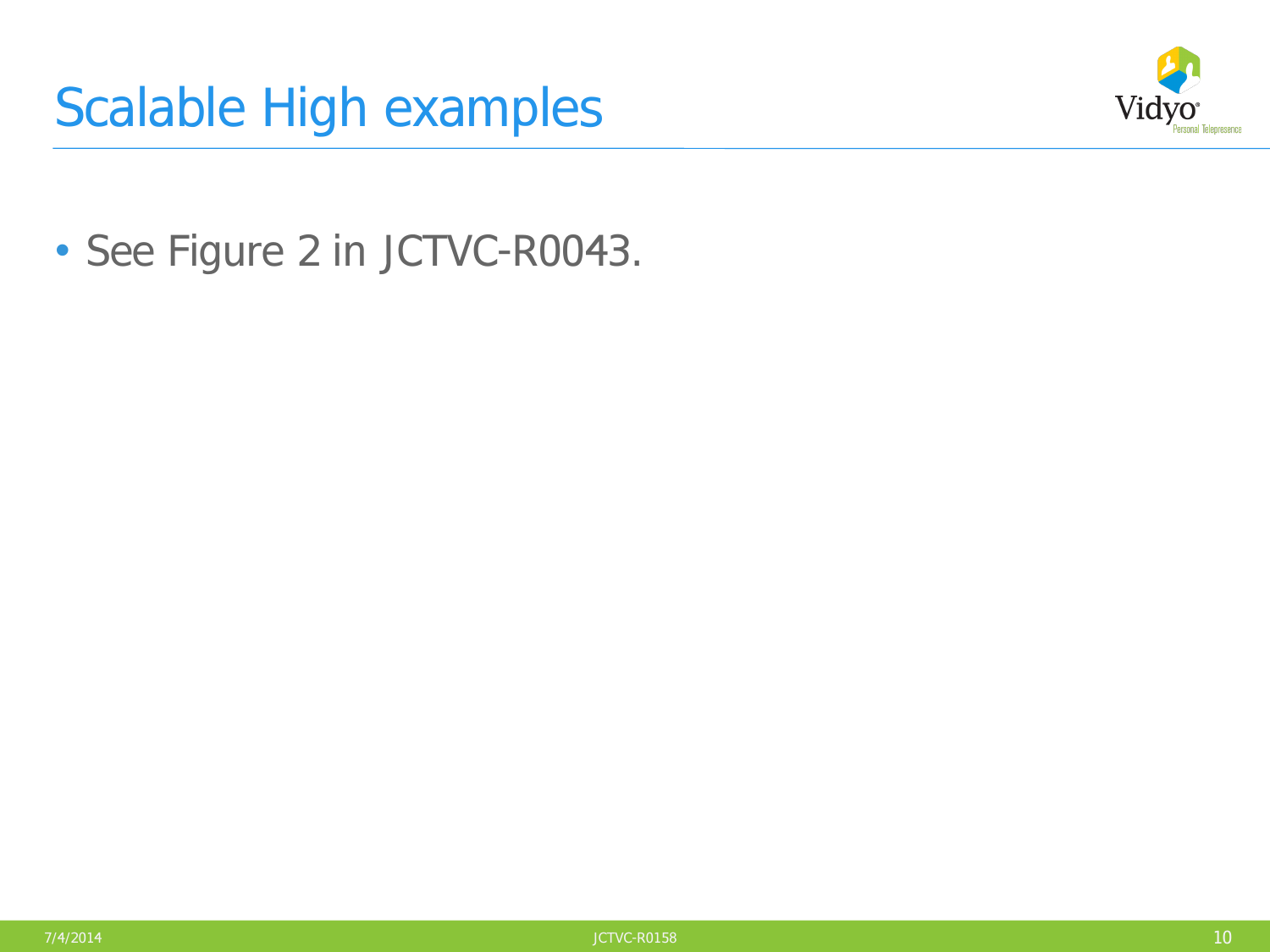

# Scalable High examples

See Figure 2 in JCTVC-R0043.